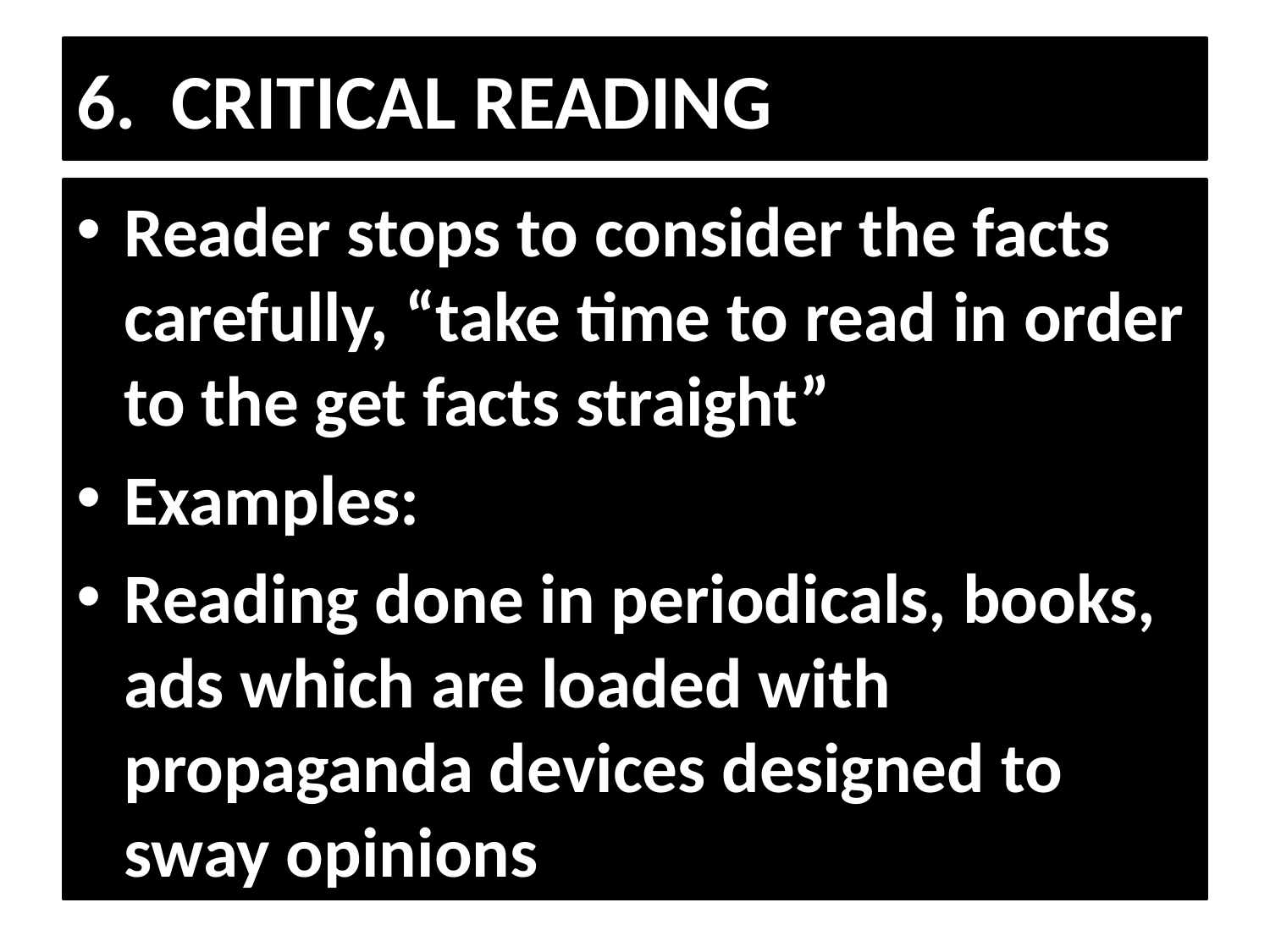

# 6.  CRITICAL READING
Reader stops to consider the facts carefully, “take time to read in order to the get facts straight”
Examples:
Reading done in periodicals, books, ads which are loaded with propaganda devices designed to sway opinions